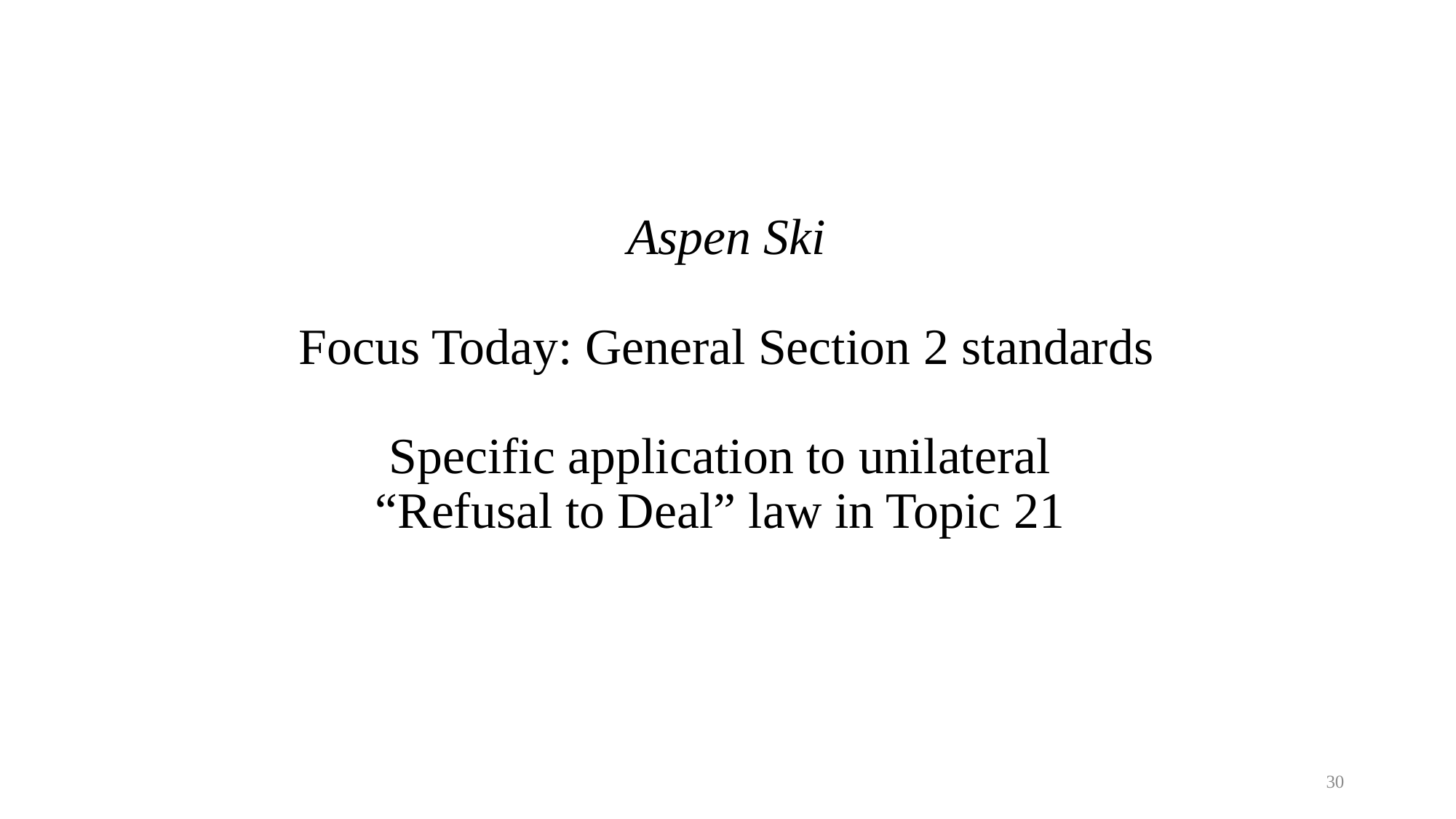

# Aspen Ski Focus Today: General Section 2 standards Specific application to unilateral “Refusal to Deal” law in Topic 21

30